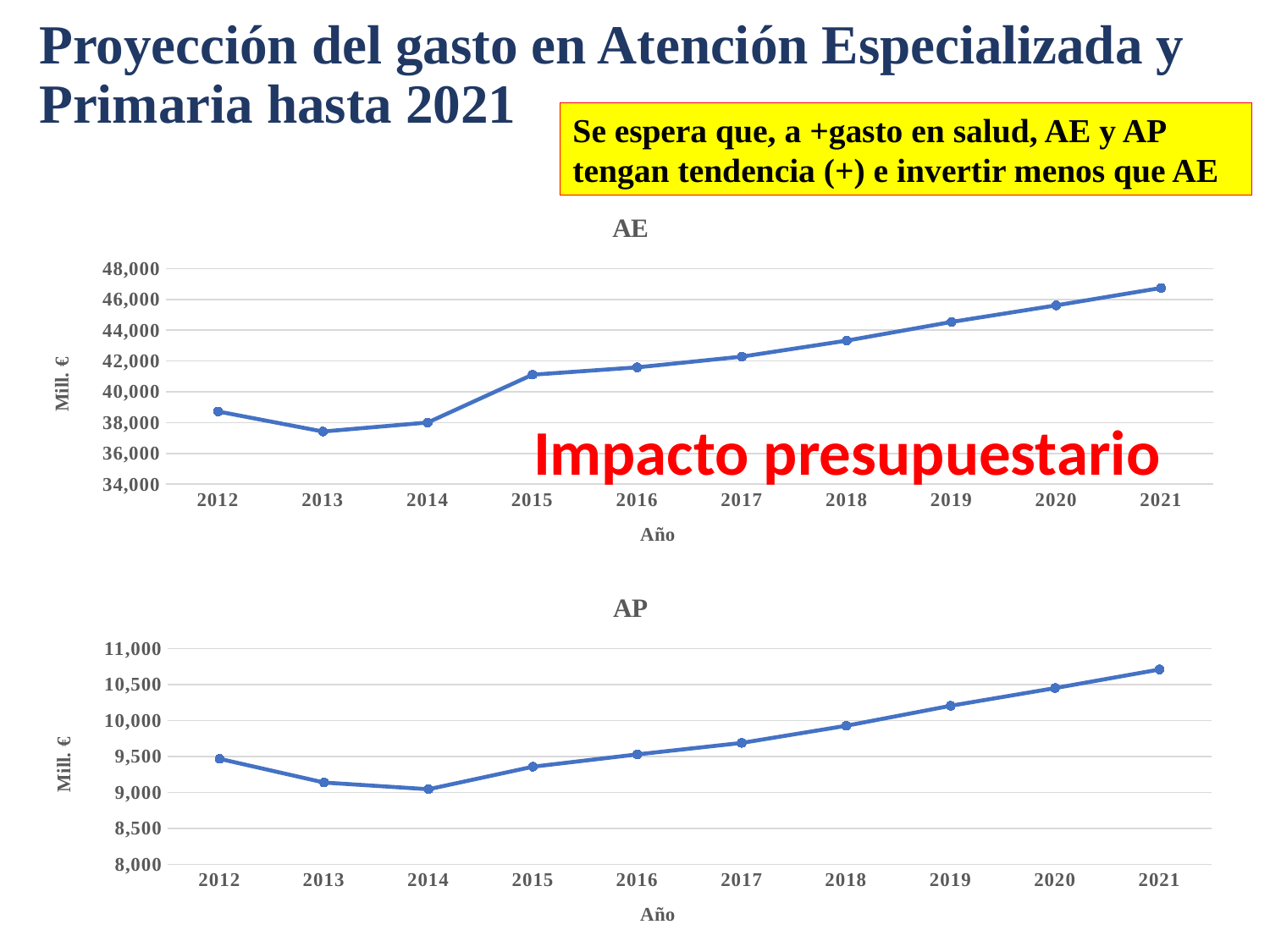

# Proyección del gasto en Atención Especializada y Primaria hasta 2021
Se espera que, a +gasto en salud, AE y AP tengan tendencia (+) e invertir menos que AE

### Chart:

| Category |  |
|---|---|
| 2012 | 38720.0 |
| 2013 | 37421.0 |
| 2014 | 38003.0 |
| 2015 | 41110.0 |
| 2016 | 41586.0 |
| 2017 | 42283.44731735932 |
| 2018 | 43321.79937728441 |
| 2019 | 44535.29515816073 |
| 2020 | 45609.926988854284 |
| 2021 | 46738.97847570055 |
Impacto presupuestario

### Chart:

| Category |  |
|---|---|
| 2012 | 9468.0 |
| 2013 | 9138.0 |
| 2014 | 9045.0 |
| 2015 | 9358.0 |
| 2016 | 9530.0 |
| 2017 | 9689.82958049426 |
| 2018 | 9927.782139795134 |
| 2019 | 10205.871275363625 |
| 2020 | 10452.137839748504 |
| 2021 | 10710.875411759394 |